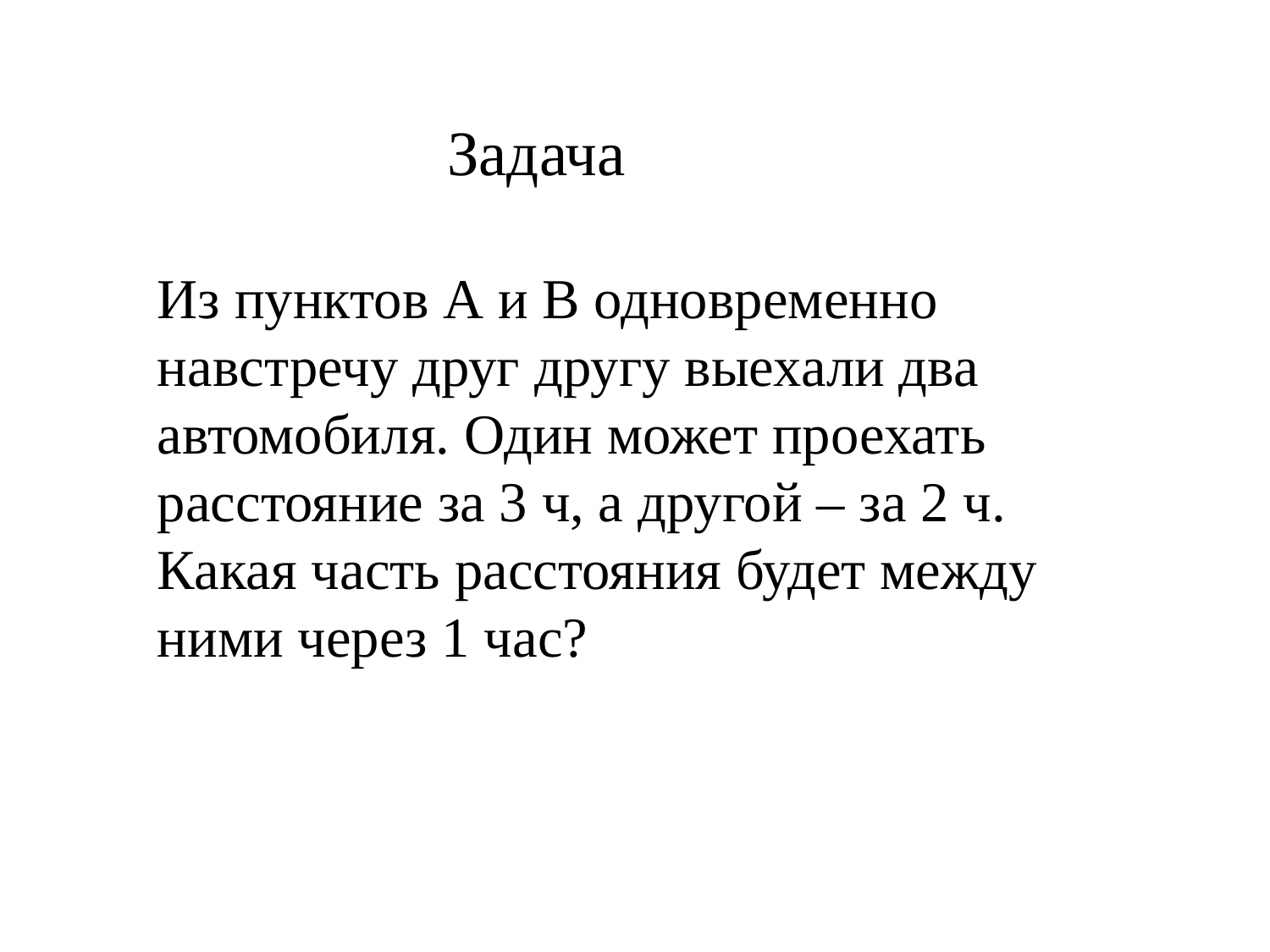

Задача
Из пунктов А и В одновременно навстречу друг другу выехали два автомобиля. Один может проехать расстояние за 3 ч, а другой – за 2 ч. Какая часть расстояния будет между ними через 1 час?